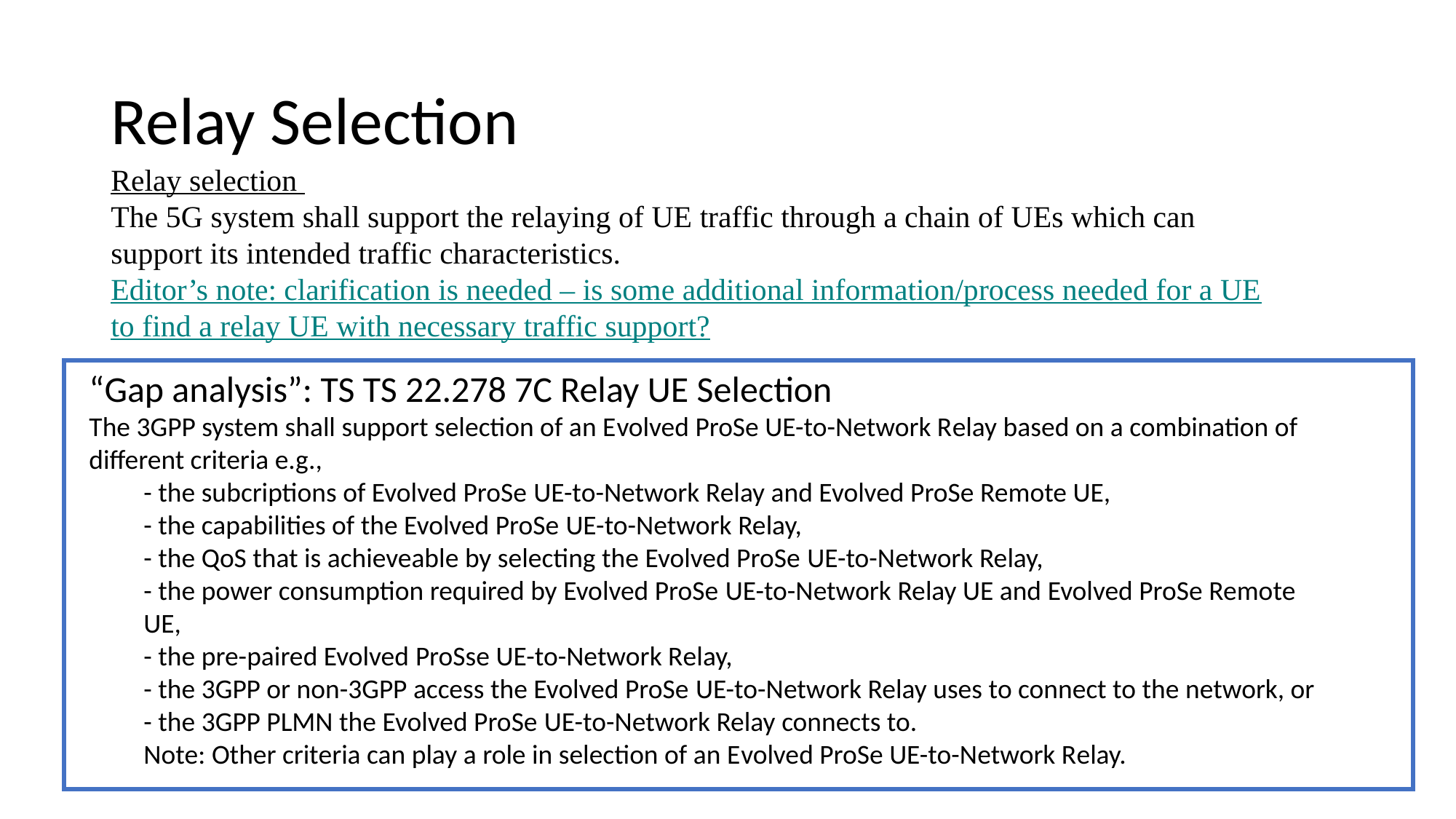

# Relay Selection
Relay selection
The 5G system shall support the relaying of UE traffic through a chain of UEs which can support its intended traffic characteristics.
Editor’s note: clarification is needed – is some additional information/process needed for a UE to find a relay UE with necessary traffic support?

“Gap analysis”: TS TS 22.278 7C Relay UE Selection
The 3GPP system shall support selection of an Evolved ProSe UE-to-Network Relay based on a combination of different criteria e.g.,
- the subcriptions of Evolved ProSe UE-to-Network Relay and Evolved ProSe Remote UE,
- the capabilities of the Evolved ProSe UE-to-Network Relay,
- the QoS that is achieveable by selecting the Evolved ProSe UE-to-Network Relay,
- the power consumption required by Evolved ProSe UE-to-Network Relay UE and Evolved ProSe Remote UE,
- the pre-paired Evolved ProSse UE-to-Network Relay,
- the 3GPP or non-3GPP access the Evolved ProSe UE-to-Network Relay uses to connect to the network, or
- the 3GPP PLMN the Evolved ProSe UE-to-Network Relay connects to.
Note: Other criteria can play a role in selection of an Evolved ProSe UE-to-Network Relay.